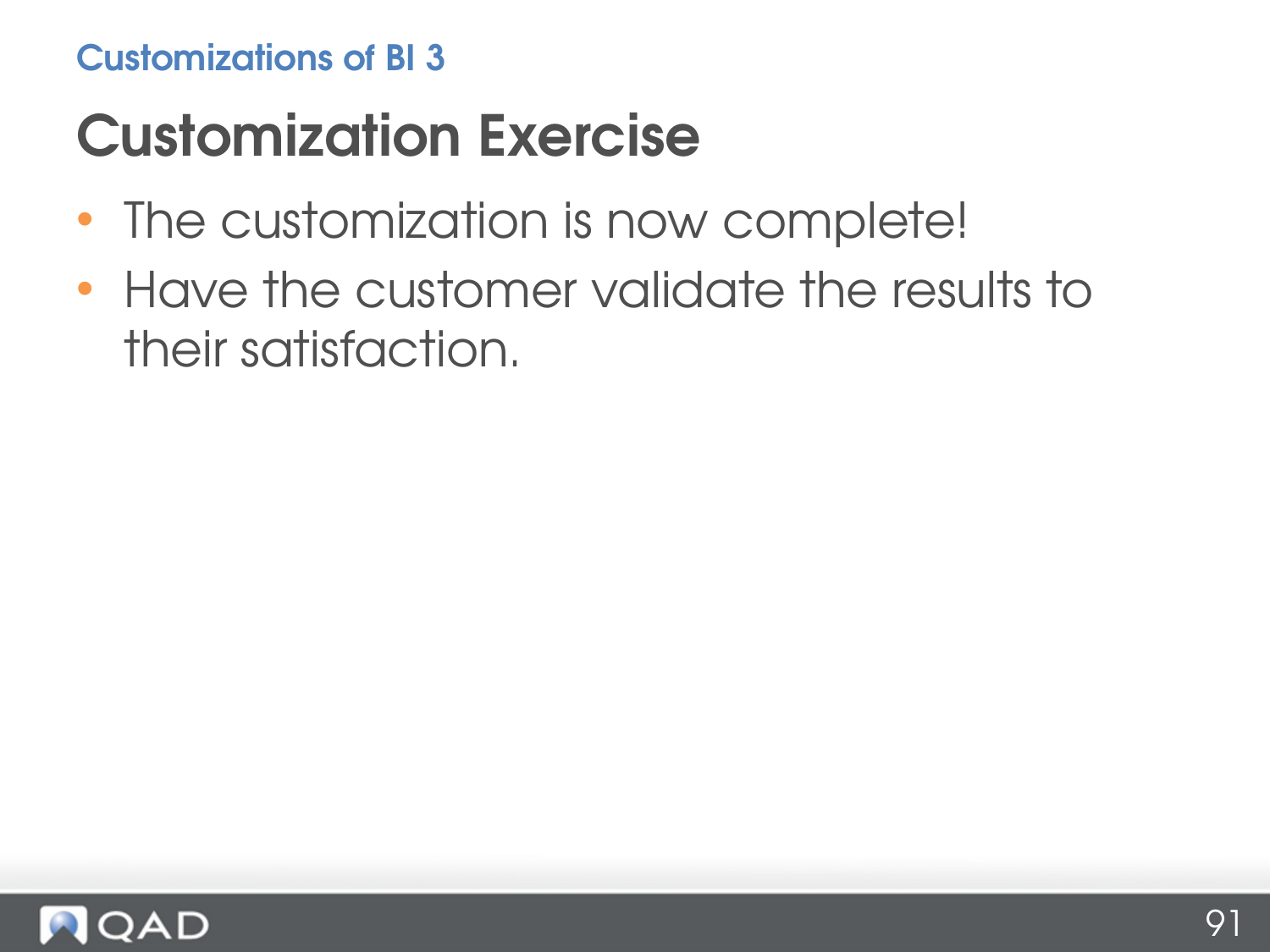

Customizations of BI 3
# Customization Exercise
The customization is now complete!
Have the customer validate the results to their satisfaction.
91